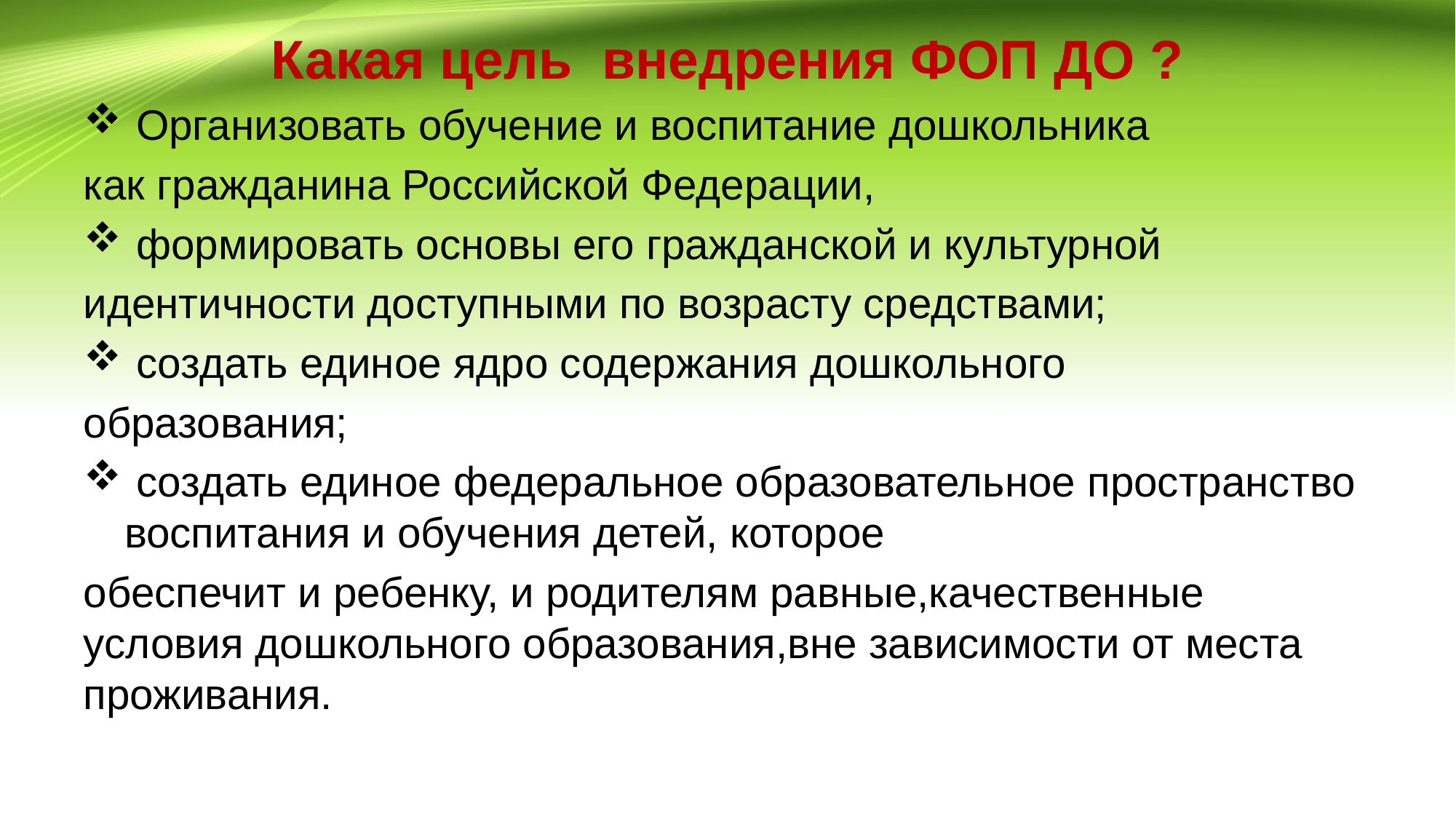

# Какая цель  внедрения ФОП ДО ?
 Организовать обучение и воспитание дошкольника
как гражданина Российской Федерации,
 формировать основы его гражданской и культурной
идентичности доступными по возрасту средствами;
 создать единое ядро содержания дошкольного
образования;
 создать единое федеральное образовательное пространство воспитания и обучения детей, которое
обеспечит и ребенку, и родителям равные,качественные условия дошкольного образования,вне зависимости от места проживания.